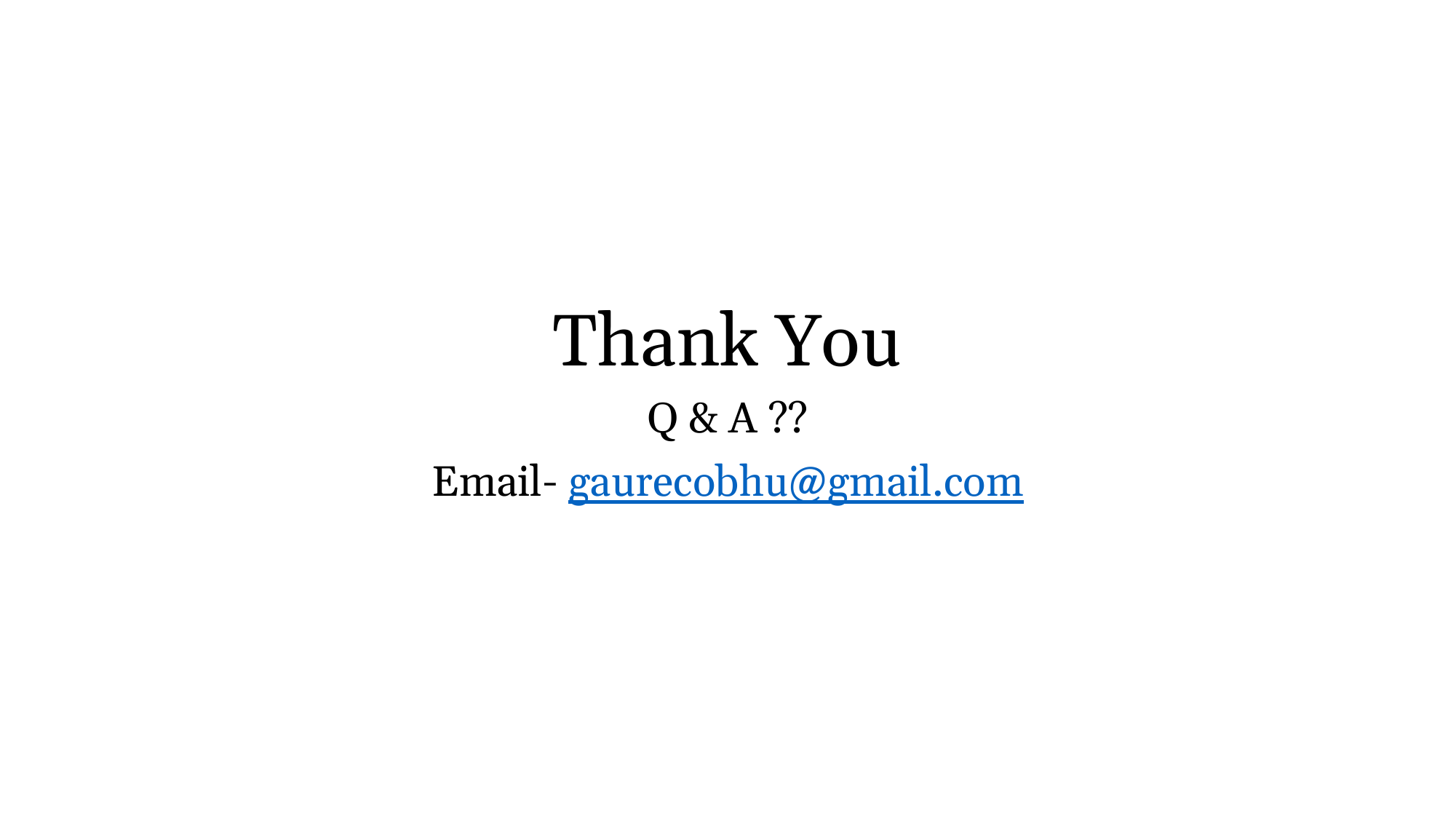

Thank You
Q & A ??
Email- gaurecobhu@gmail.com